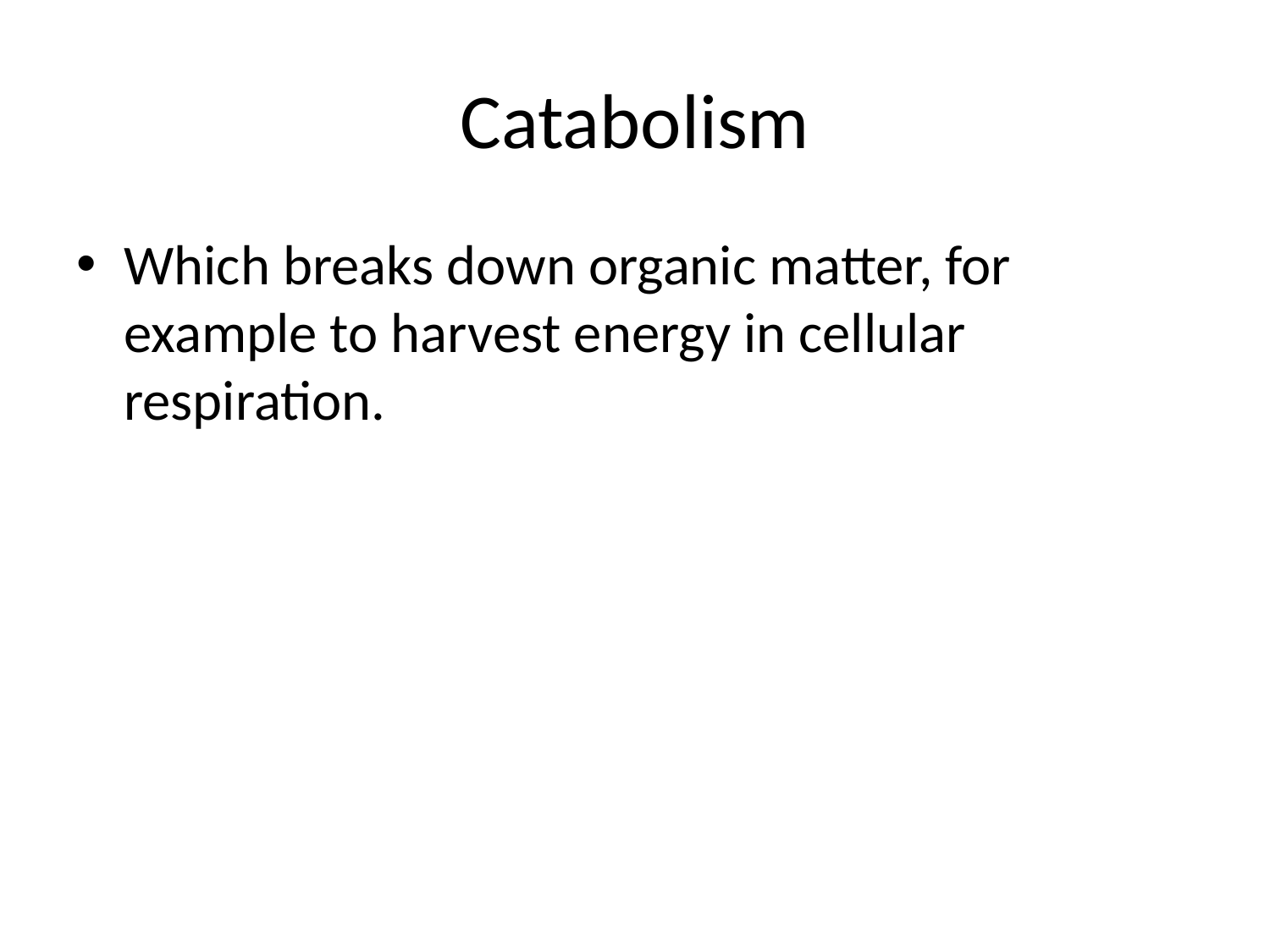

# Catabolism
Which breaks down organic matter, for example to harvest energy in cellular respiration.